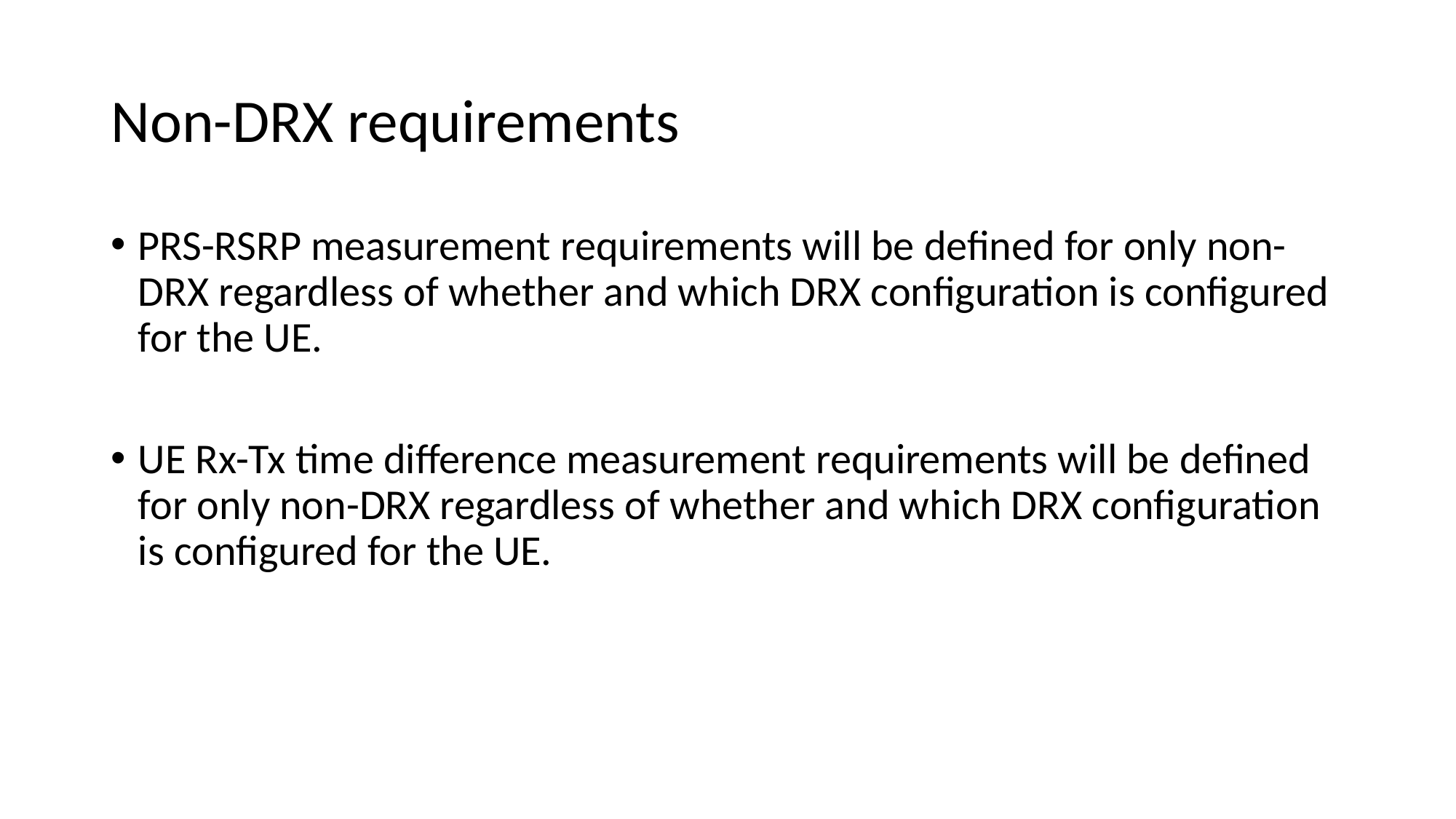

# Non-DRX requirements
PRS-RSRP measurement requirements will be defined for only non-DRX regardless of whether and which DRX configuration is configured for the UE.

UE Rx-Tx time difference measurement requirements will be defined for only non-DRX regardless of whether and which DRX configuration is configured for the UE.